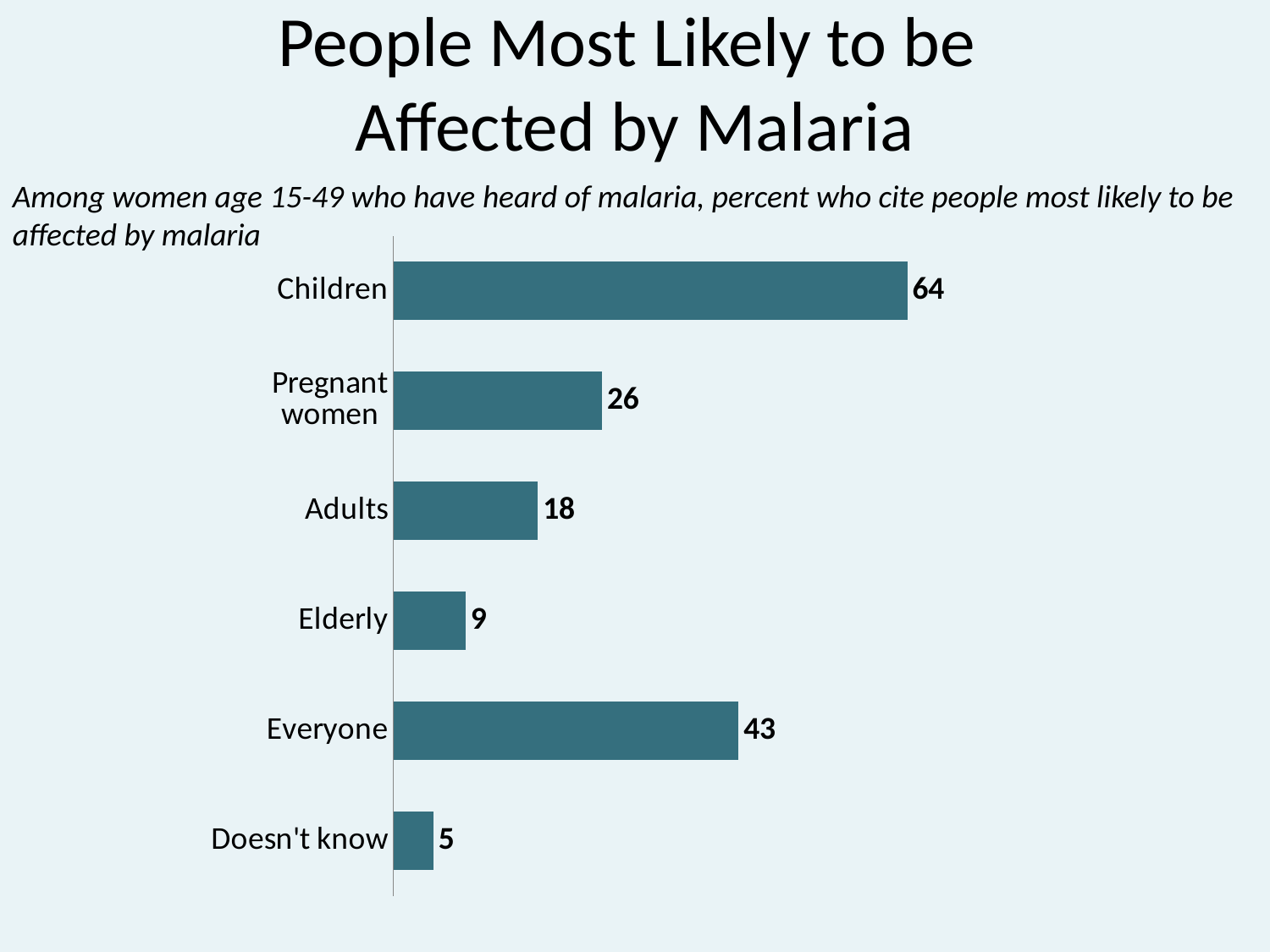

# People Most Likely to be Affected by Malaria
Among women age 15-49 who have heard of malaria, percent who cite people most likely to be affected by malaria

### Chart

| Category | Series 1 |
|---|---|
| Doesn't know | 5.0 |
| Everyone | 43.0 |
| Elderly | 9.0 |
| Adults | 18.0 |
| Pregnant women | 26.0 |
| Children | 64.0 |